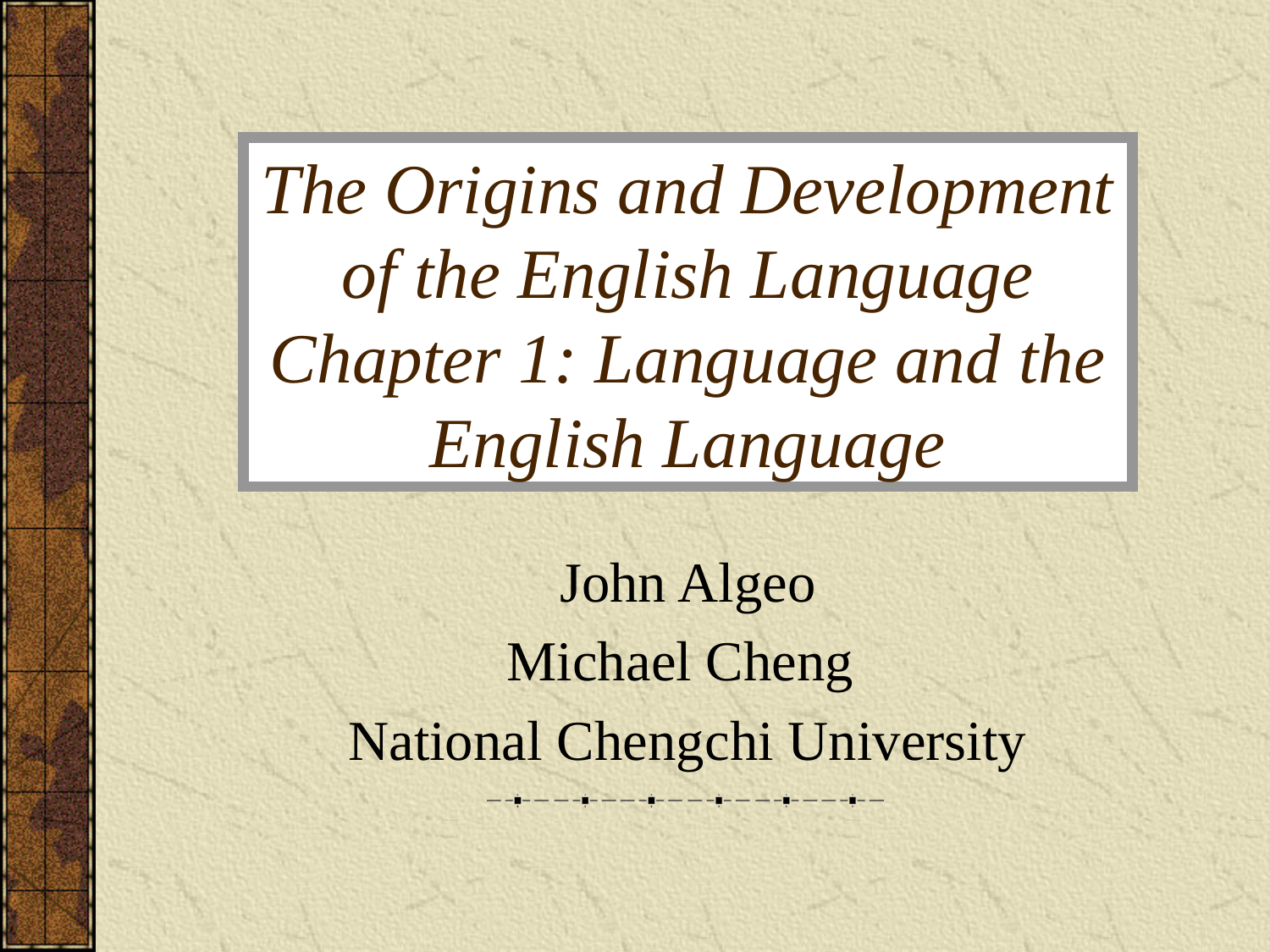

# The Origins and Development of the English Language Chapter 1: Language and the English Language
John Algeo
Michael Cheng
National Chengchi University